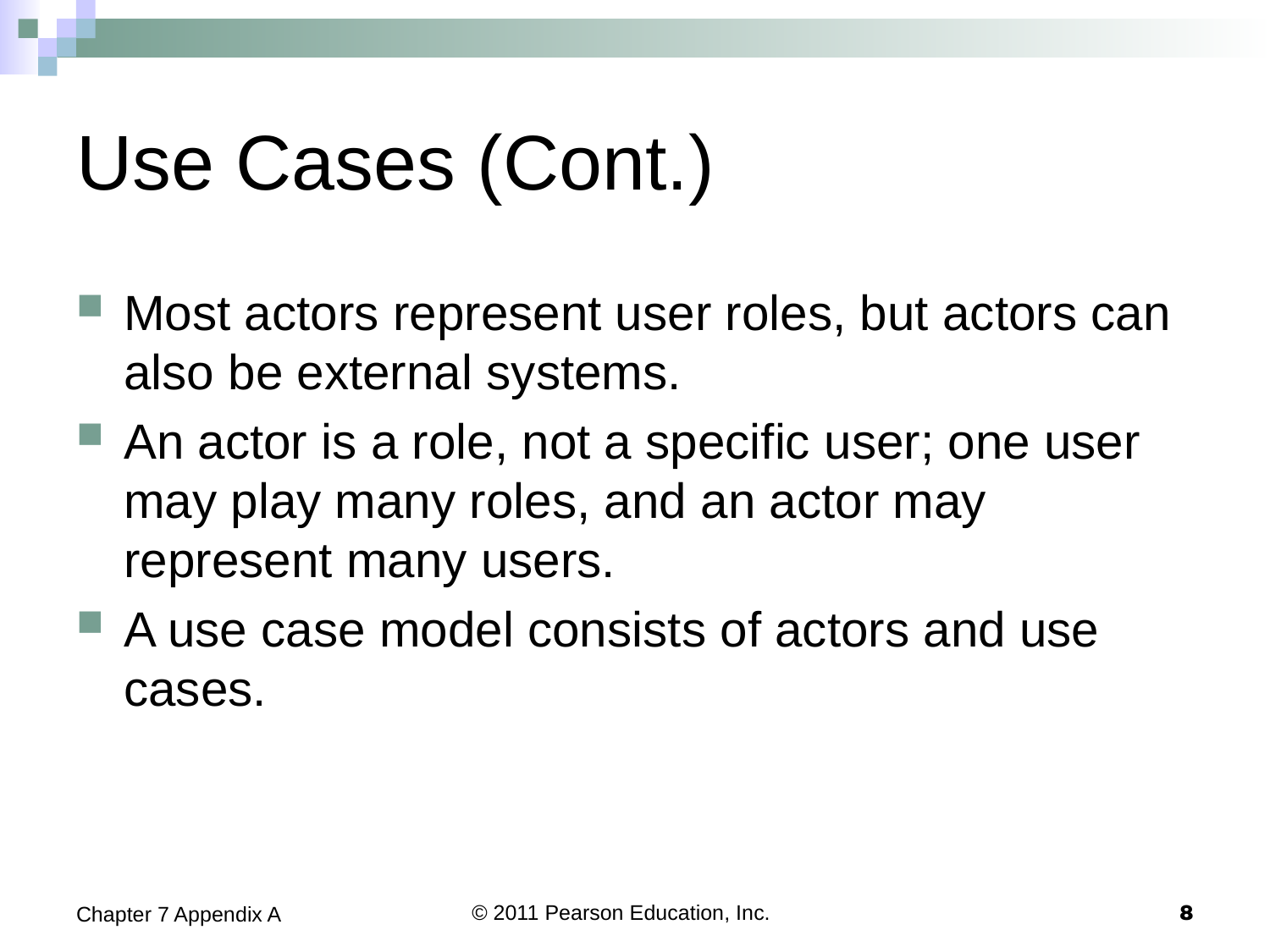

# Use Cases (Cont.)
Most actors represent user roles, but actors can also be external systems.
An actor is a role, not a specific user; one user may play many roles, and an actor may represent many users.
A use case model consists of actors and use cases.
Chapter 7 Appendix A
© 2011 Pearson Education, Inc.
8